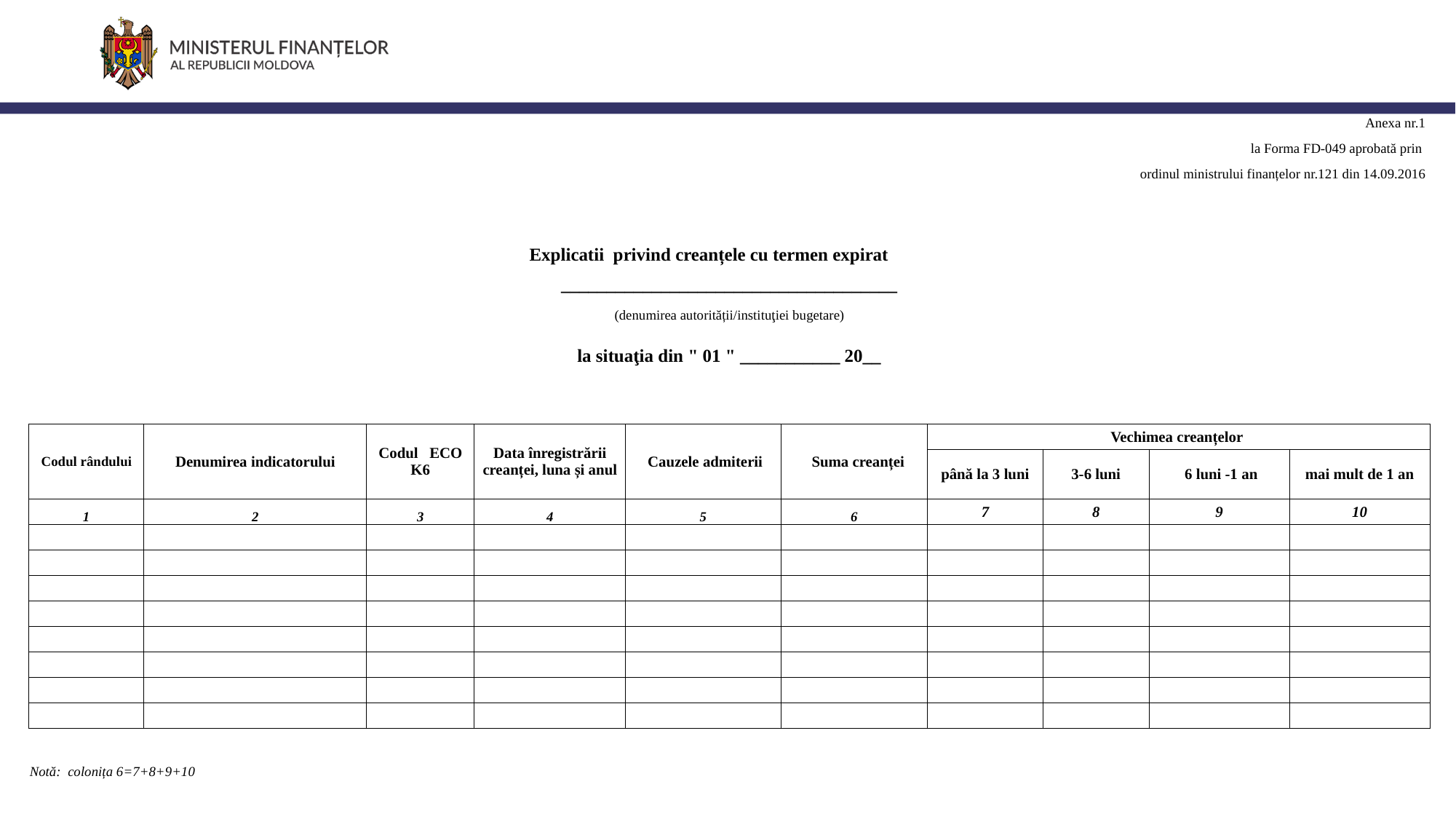

|  |  | Anexa nr.1 |  |  |  |  |  |  |  |  |
| --- | --- | --- | --- | --- | --- | --- | --- | --- | --- | --- |
|  |  | la Forma FD-049 aprobată prin |  |  |  |  |  |  |  |  |
|  |  |  |  |  |  |  | ordinul ministrului finanțelor nr.121 din 14.09.2016 |  |  |  |
|  |  |  |  |  |  |  |  |  |  |  |
|  |  |  |  |  |  |  |  |  |  |  |
| Explicatii privind creanțele cu termen expirat |  |  |  |  |  |  |  |  |  |  |
| \_\_\_\_\_\_\_\_\_\_\_\_\_\_\_\_\_\_\_\_\_\_\_\_\_\_\_\_\_\_\_\_\_\_\_\_\_ |  |  |  |  |  |  |  |  |  |  |
| (denumirea autorității/instituţiei bugetare) |  |  |  |  |  |  |  |  |  |  |
| la situaţia din " 01 " \_\_\_\_\_\_\_\_\_\_\_ 20\_\_ |  |  |  |  |  |  |  |  |  |  |
|  |  |  |  |  |  |  |  |  |  |  |
|  |  |  |  |  |  |  |  |  |  |  |
| Codul rândului | Denumirea indicatorului | Codul ECO K6 | Data înregistrării creanței, luna și anul |  | Cauzele admiterii | Suma creanței | Vechimea creanțelor |  |  |  |
|  |  |  |  |  |  |  | până la 3 luni | 3-6 luni | 6 luni -1 an | mai mult de 1 an |
| 1 | 2 | 3 | 4 |  | 5 | 6 | 7 | 8 | 9 | 10 |
|  |  |  |  |  |  |  |  |  |  |  |
|  |  |  |  |  |  |  |  |  |  |  |
|  |  |  |  |  |  |  |  |  |  |  |
|  |  |  |  |  |  |  |  |  |  |  |
|  |  |  |  |  |  |  |  |  |  |  |
|  |  |  |  |  |  |  |  |  |  |  |
|  |  |  |  |  |  |  |  |  |  |  |
|  |  |  |  |  |  |  |  |  |  |  |
|  |  |  |  |  |  |  |  |  |  |  |
| Notă: colonița 6=7+8+9+10 |  |  |  |  |  |  |  |  |  |  |